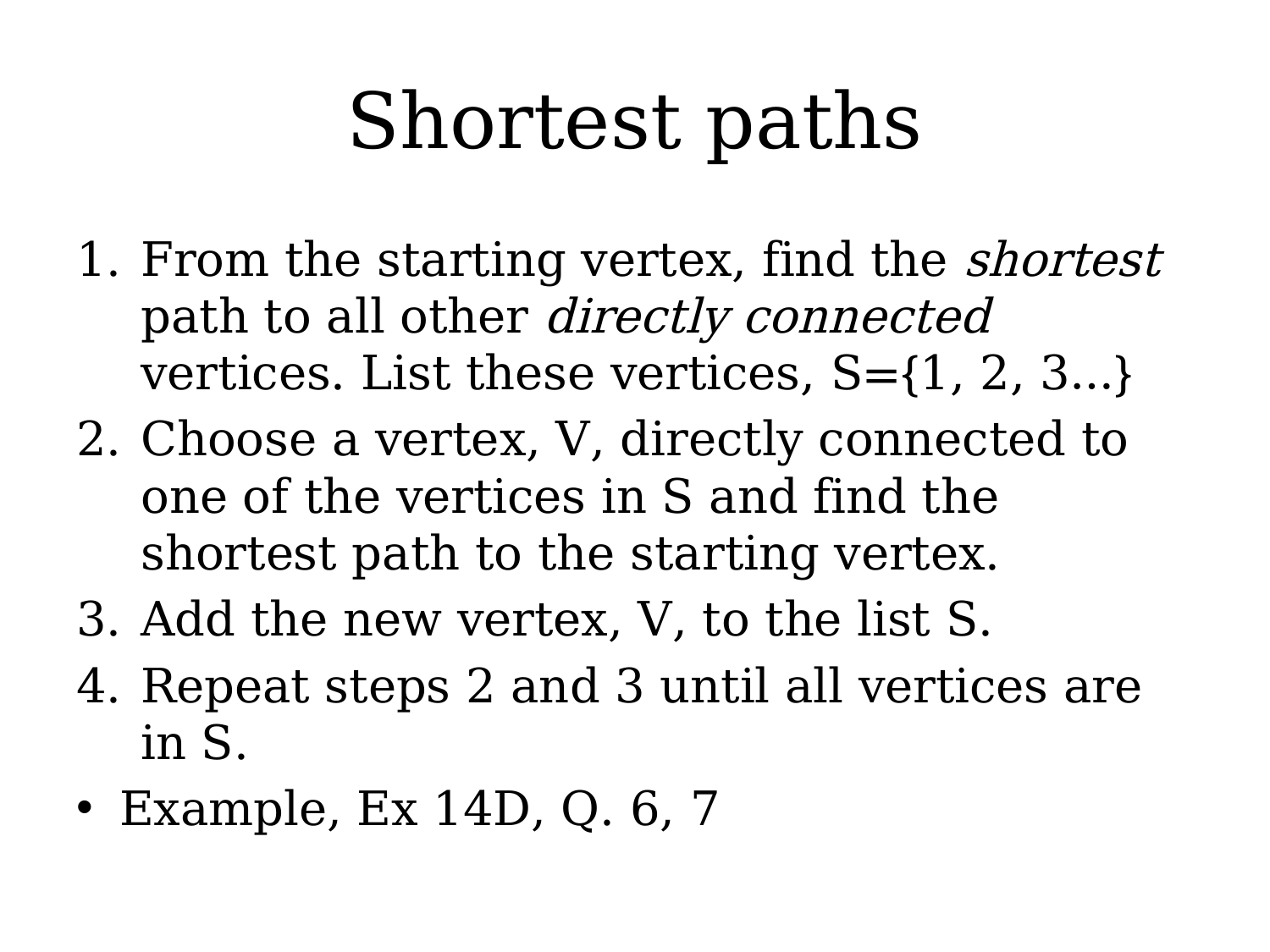

# Shortest paths
From the starting vertex, find the shortest path to all other directly connected vertices. List these vertices, S={1, 2, 3…}
Choose a vertex, V, directly connected to one of the vertices in S and find the shortest path to the starting vertex.
Add the new vertex, V, to the list S.
Repeat steps 2 and 3 until all vertices are in S.
Example, Ex 14D, Q. 6, 7